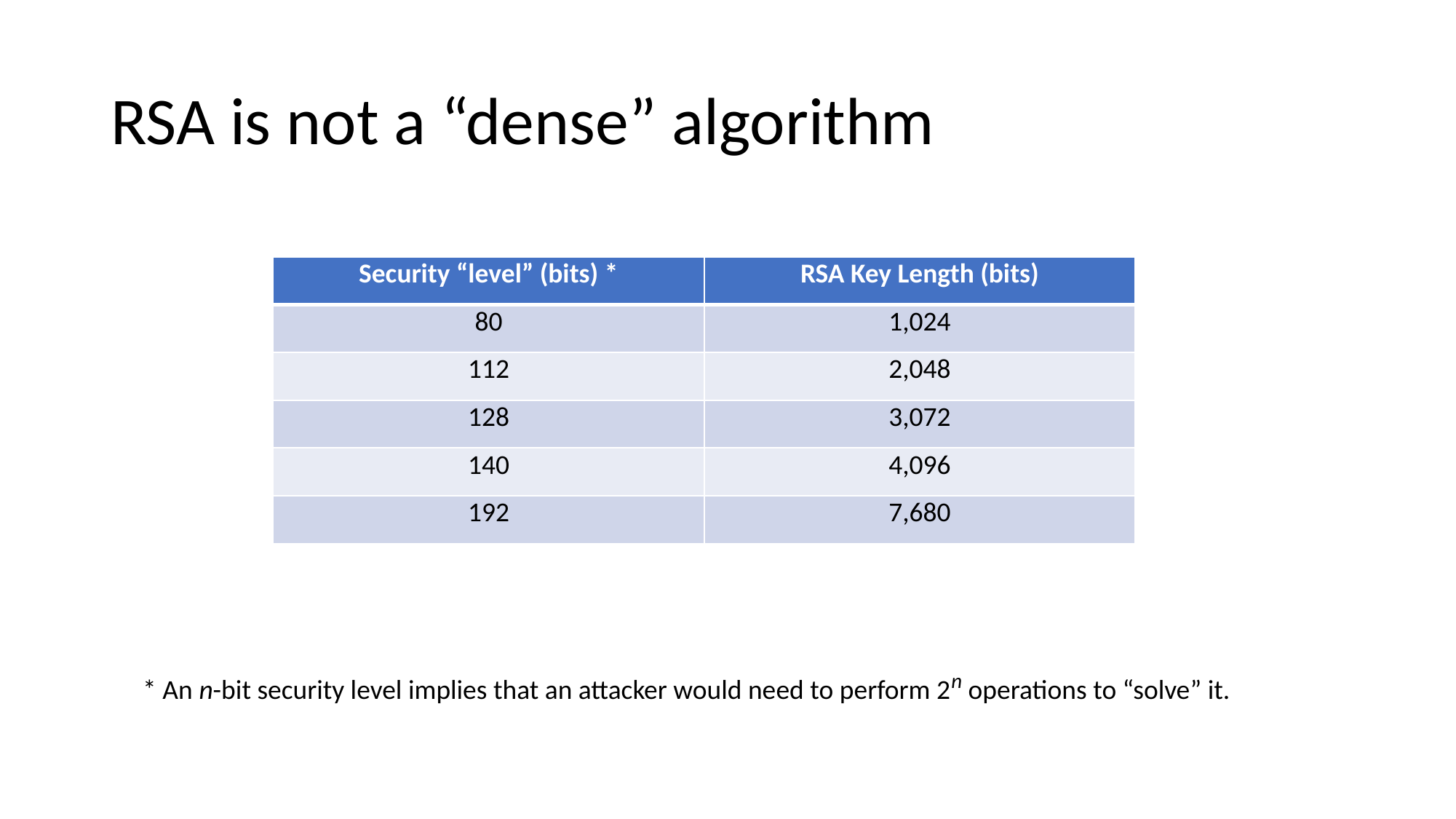

# RSA is not a “dense” algorithm
| Security “level” (bits) \* | RSA Key Length (bits) |
| --- | --- |
| 80 | 1,024 |
| 112 | 2,048 |
| 128 | 3,072 |
| 140 | 4,096 |
| 192 | 7,680 |
* An n-bit security level implies that an attacker would need to perform 2n operations to “solve” it.